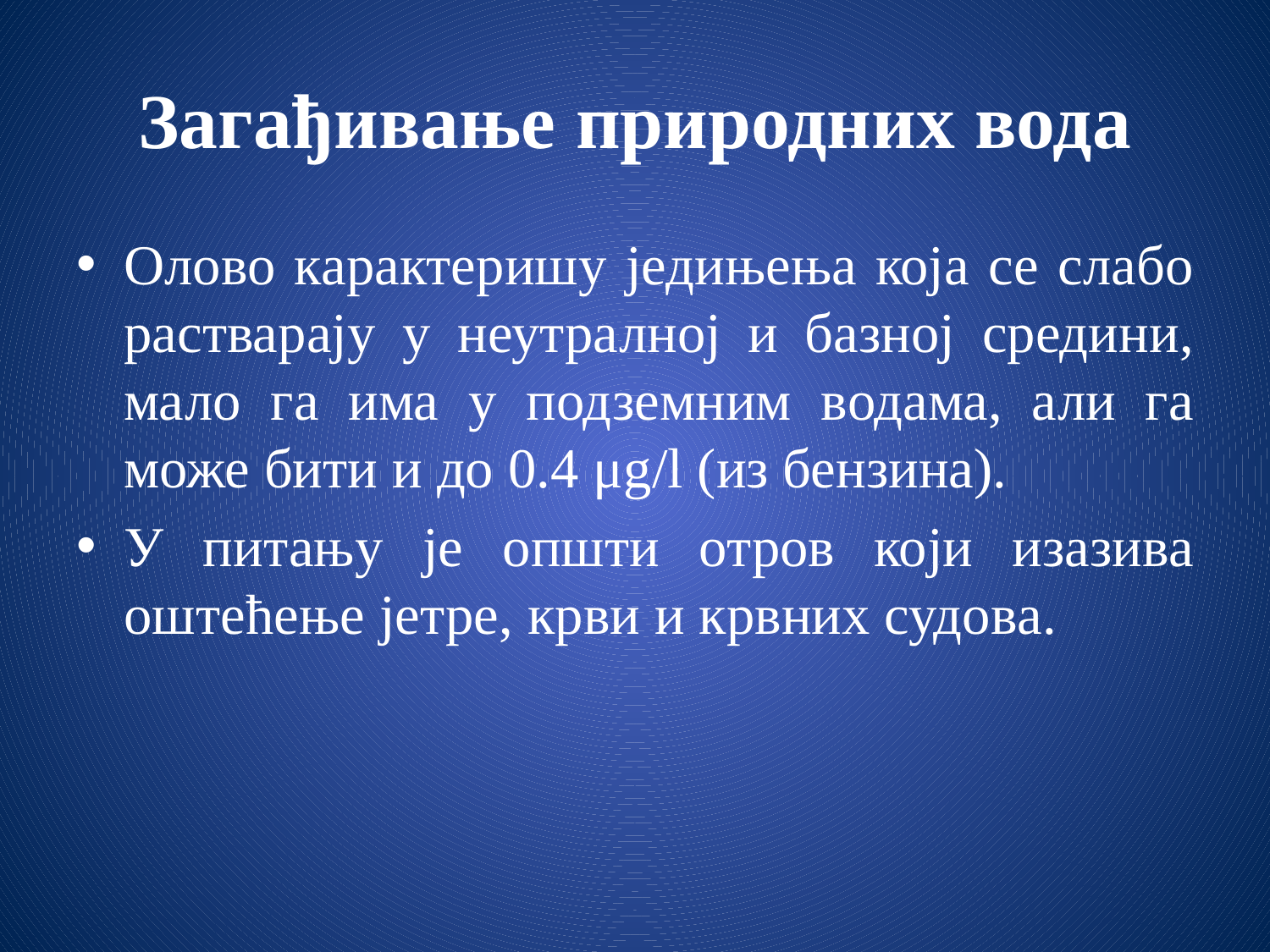

# Загађивање природних вода
Олово карактеришу једињења која се слабо растварају у неутралној и базној средини, мало га има у подземним водама, али га може бити и до 0.4 μg/l (из бензина).
У питању је општи отров који изазива оштећење јетре, крви и крвних судова.